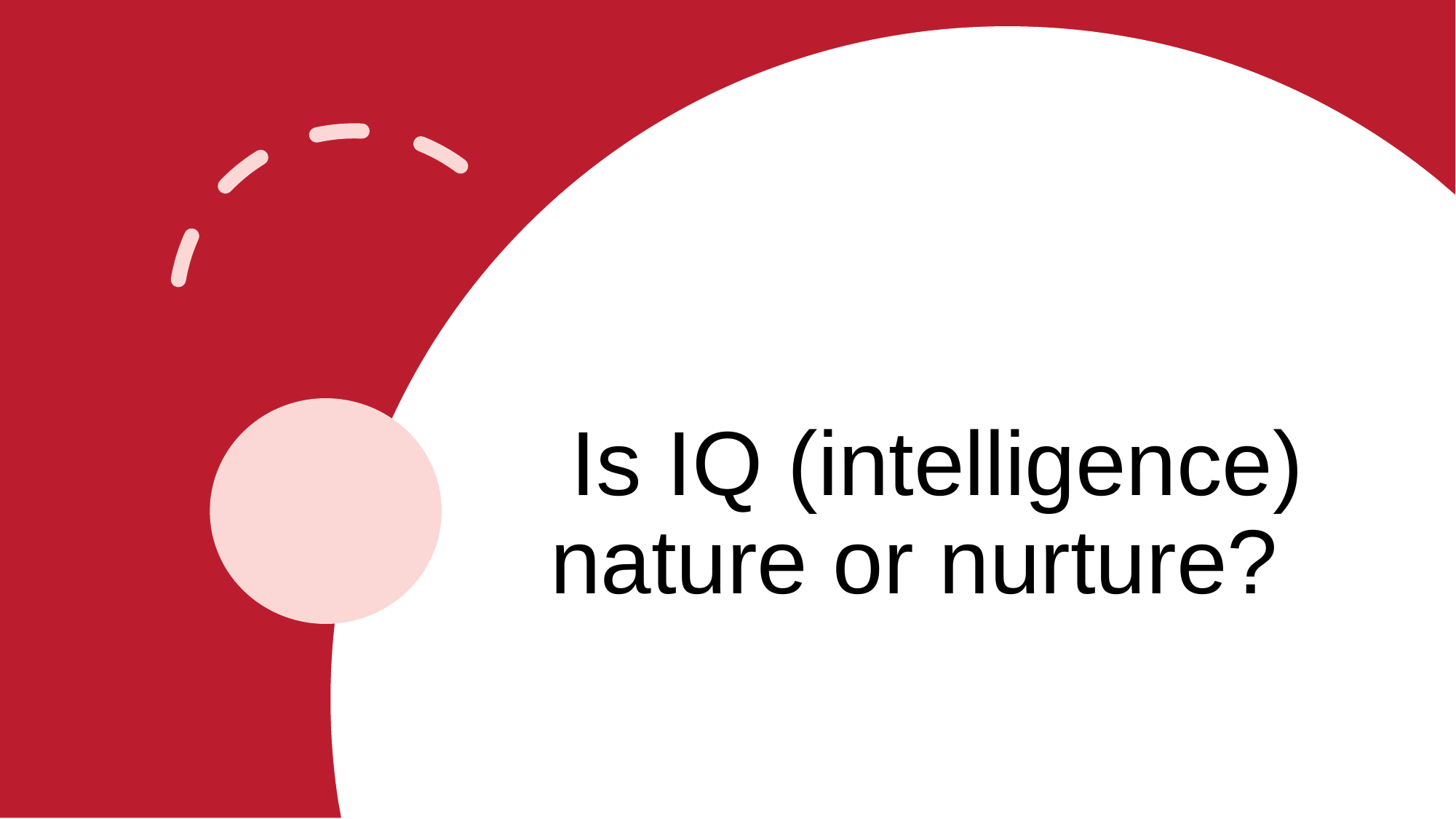

# Is IQ (intelligence) nature or nurture?